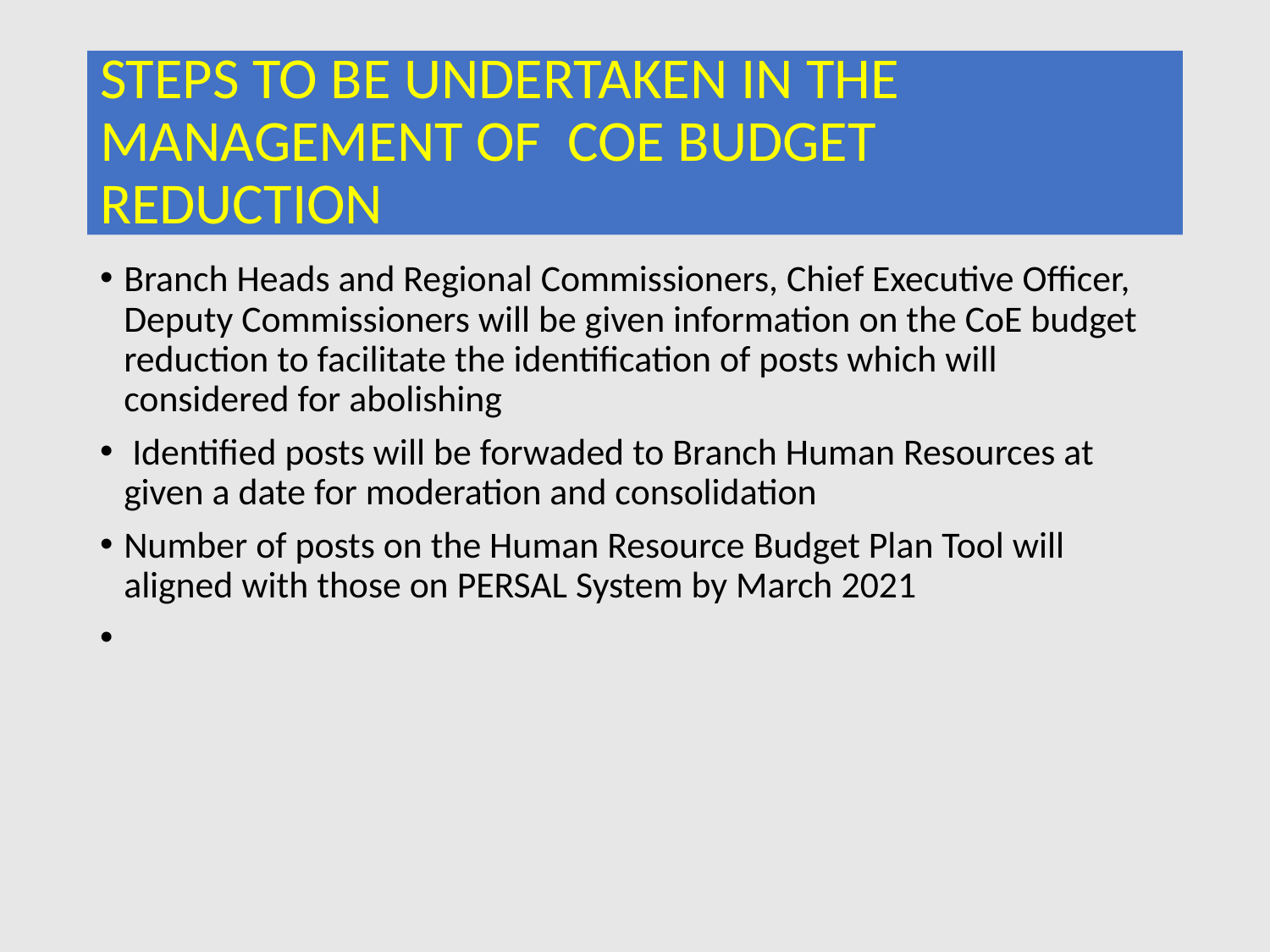

# STEPS TO BE UNDERTAKEN IN THE MANAGEMENT OF  COE BUDGET REDUCTION
Branch Heads and Regional Commissioners, Chief Executive Officer, Deputy Commissioners will be given information on the CoE budget reduction to facilitate the identification of posts which will considered for abolishing
 Identified posts will be forwaded to Branch Human Resources at given a date for moderation and consolidation
Number of posts on the Human Resource Budget Plan Tool will aligned with those on PERSAL System by March 2021